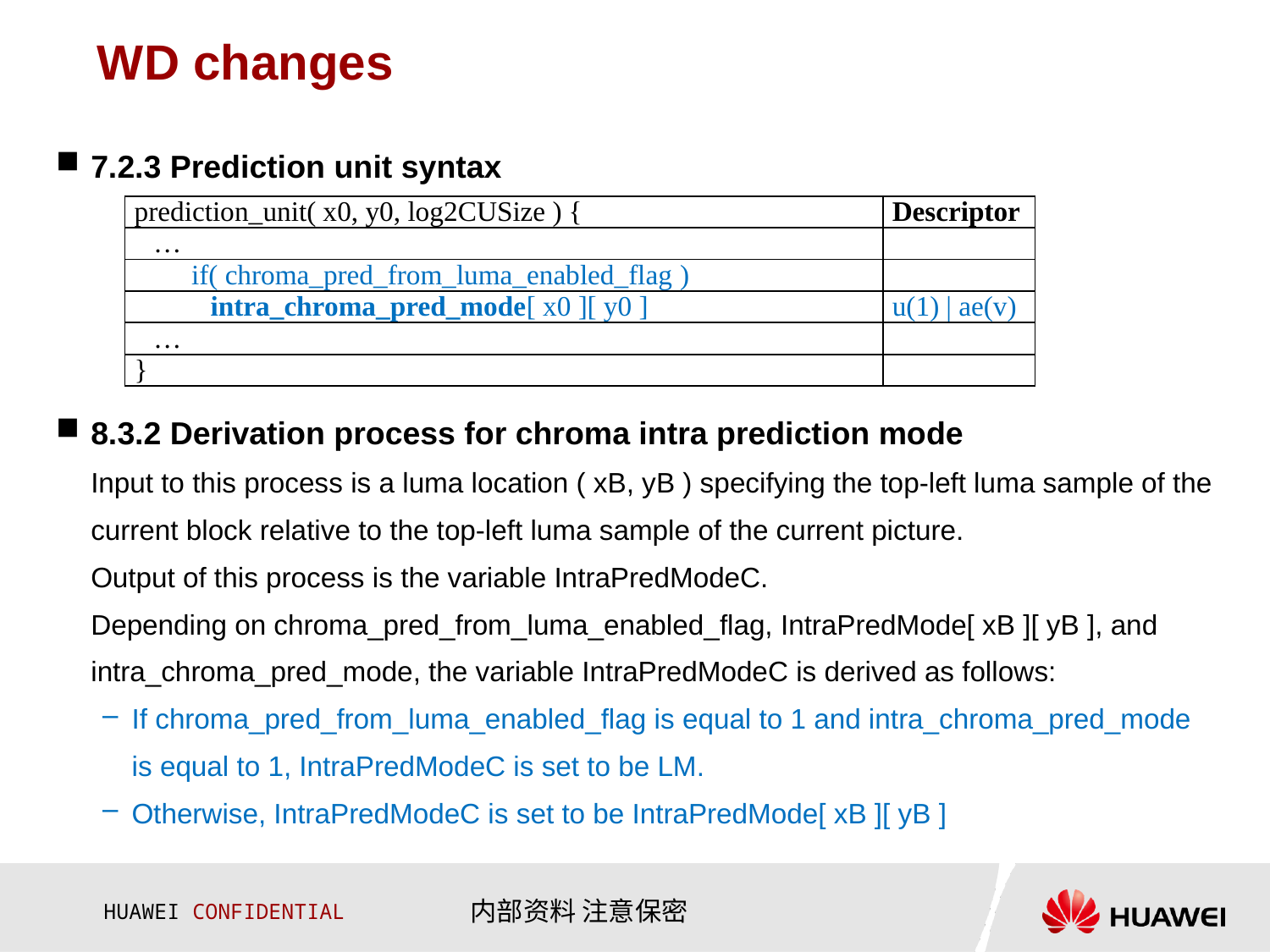

# WD changes
7.2.3 Prediction unit syntax

8.3.2 Derivation process for chroma intra prediction mode
Input to this process is a luma location ( xB, yB ) specifying the top-left luma sample of the current block relative to the top‑left luma sample of the current picture.
Output of this process is the variable IntraPredModeC.
Depending on chroma_pred_from_luma_enabled_flag, IntraPredMode[ xB ][ yB ], and intra_chroma_pred_mode, the variable IntraPredModeC is derived as follows:
If chroma_pred_from_luma_enabled_flag is equal to 1 and intra_chroma_pred_mode  is equal to 1, IntraPredModeC is set to be LM.
Otherwise, IntraPredModeC is set to be IntraPredMode[ xB ][ yB ]
| prediction\_unit( x0, y0, log2CUSize ) { | Descriptor |
| --- | --- |
| … |  |
| if( chroma\_pred\_from\_luma\_enabled\_flag ) |  |
| intra\_chroma\_pred\_mode[ x0 ][ y0 ] | u(1) | ae(v) |
| … |  |
| } |  |